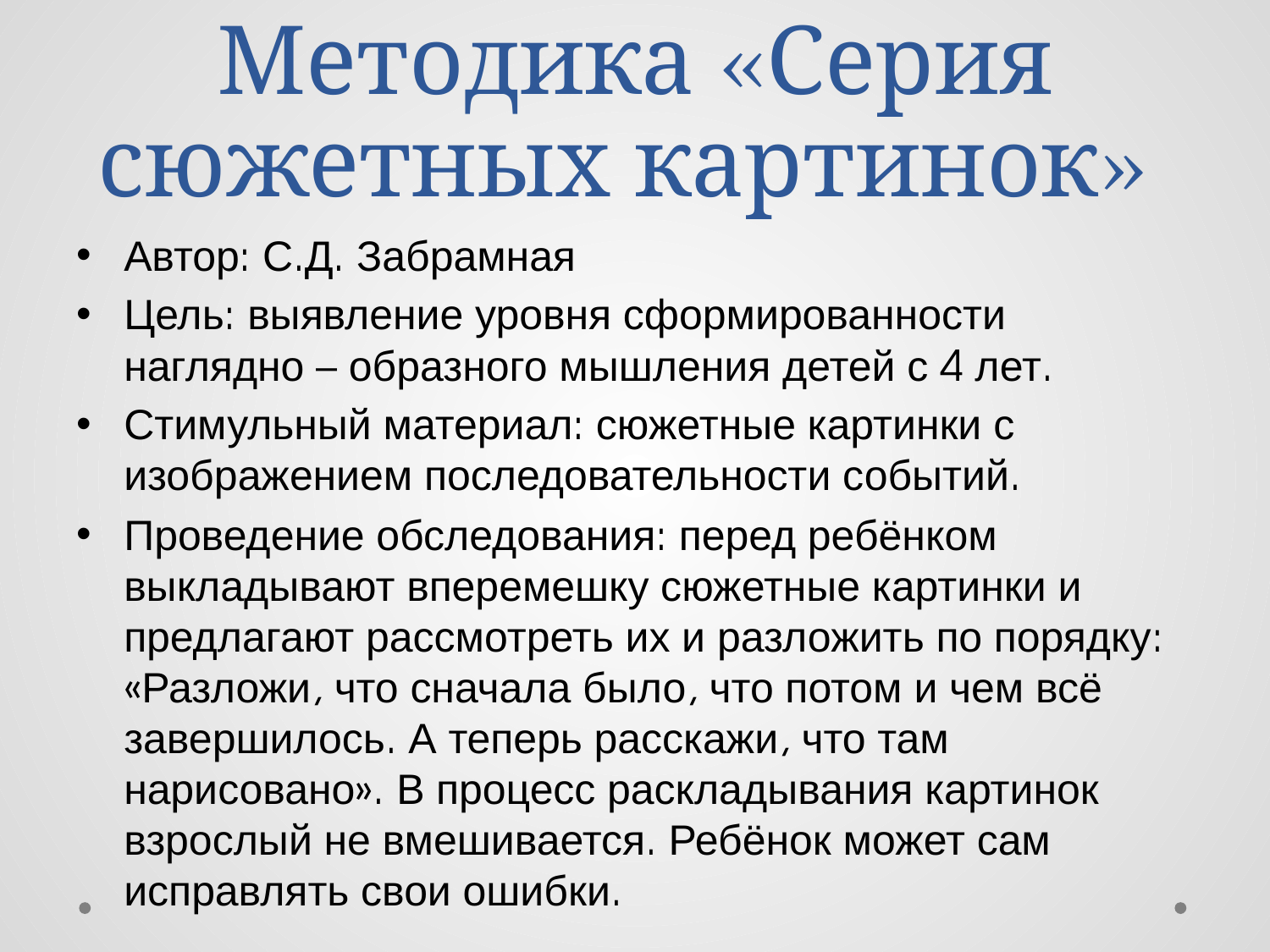

# Методика «Серия сюжетных картинок»
Автор: С.Д. Забрамная
Цель: выявление уровня сформированности наглядно – образного мышления детей с 4 лет.
Стимульный материал: сюжетные картинки с изображением последовательности событий.
Проведение обследования: перед ребёнком выкладывают вперемешку сюжетные картинки и предлагают рассмотреть их и разложить по порядку: «Разложи, что сначала было, что потом и чем всё завершилось. А теперь расскажи, что там нарисовано». В процесс раскладывания картинок взрослый не вмешивается. Ребёнок может сам исправлять свои ошибки.